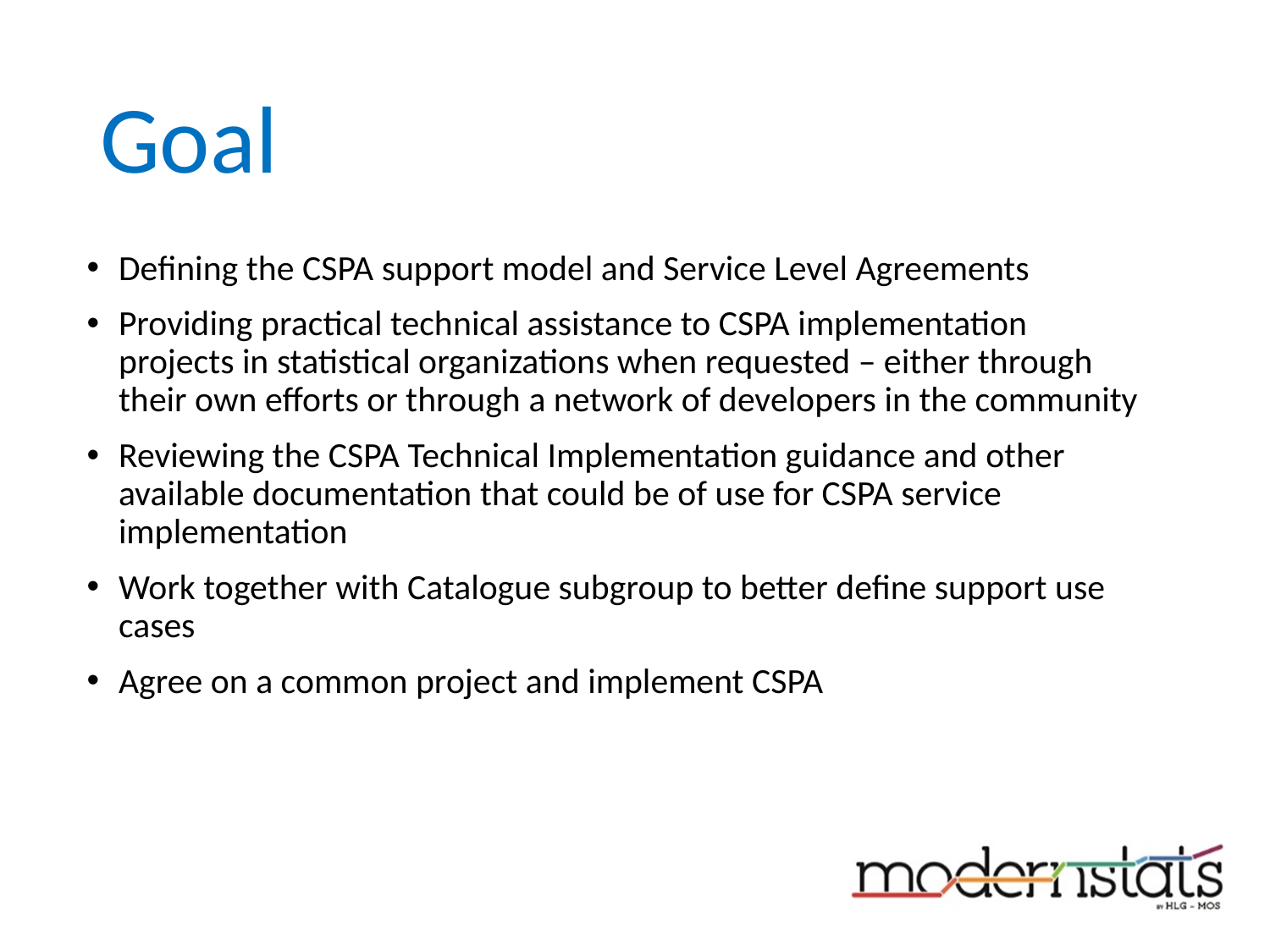

# Goal
Defining the CSPA support model and Service Level Agreements
Providing practical technical assistance to CSPA implementation projects in statistical organizations when requested – either through their own efforts or through a network of developers in the community
Reviewing the CSPA Technical Implementation guidance and other available documentation that could be of use for CSPA service implementation
Work together with Catalogue subgroup to better define support use cases
Agree on a common project and implement CSPA